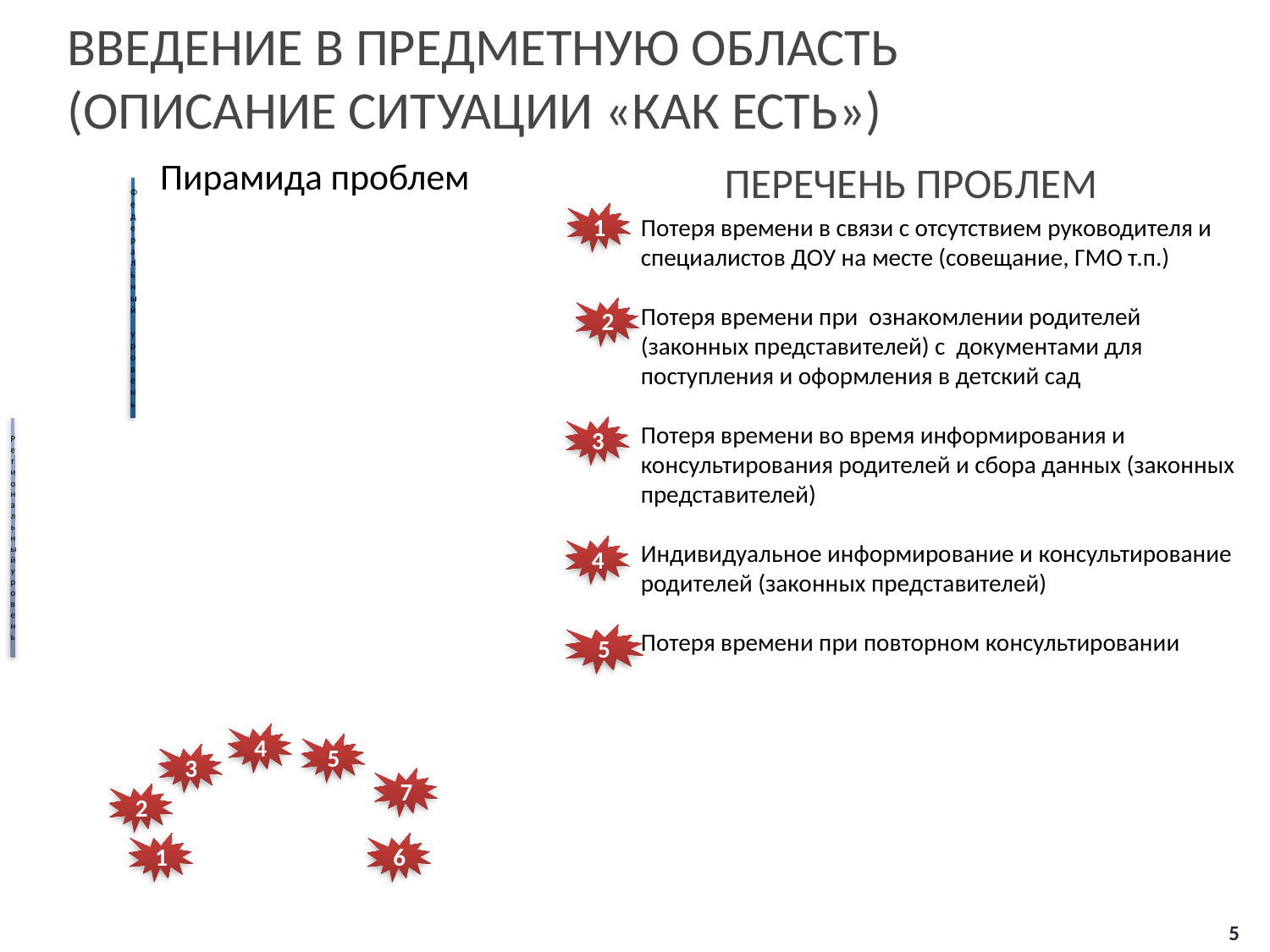

Введение в предметную область
(описание ситуации «как есть»)
# Пирамида проблем
Перечень проблем
1
Потеря времени в связи с отсутствием руководителя и специалистов ДОУ на месте (совещание, ГМО т.п.)

Потеря времени при  ознакомлении родителей (законных представителей) с  документами для поступления и оформления в детский сад

Потеря времени во время информирования и консультирования родителей и сбора данных (законных представителей)

Индивидуальное информирование и консультирование родителей (законных представителей)

Потеря времени при повторном консультировании
Региональный уровень
2
3
4
5
4
5
3
7
2
1
6
5